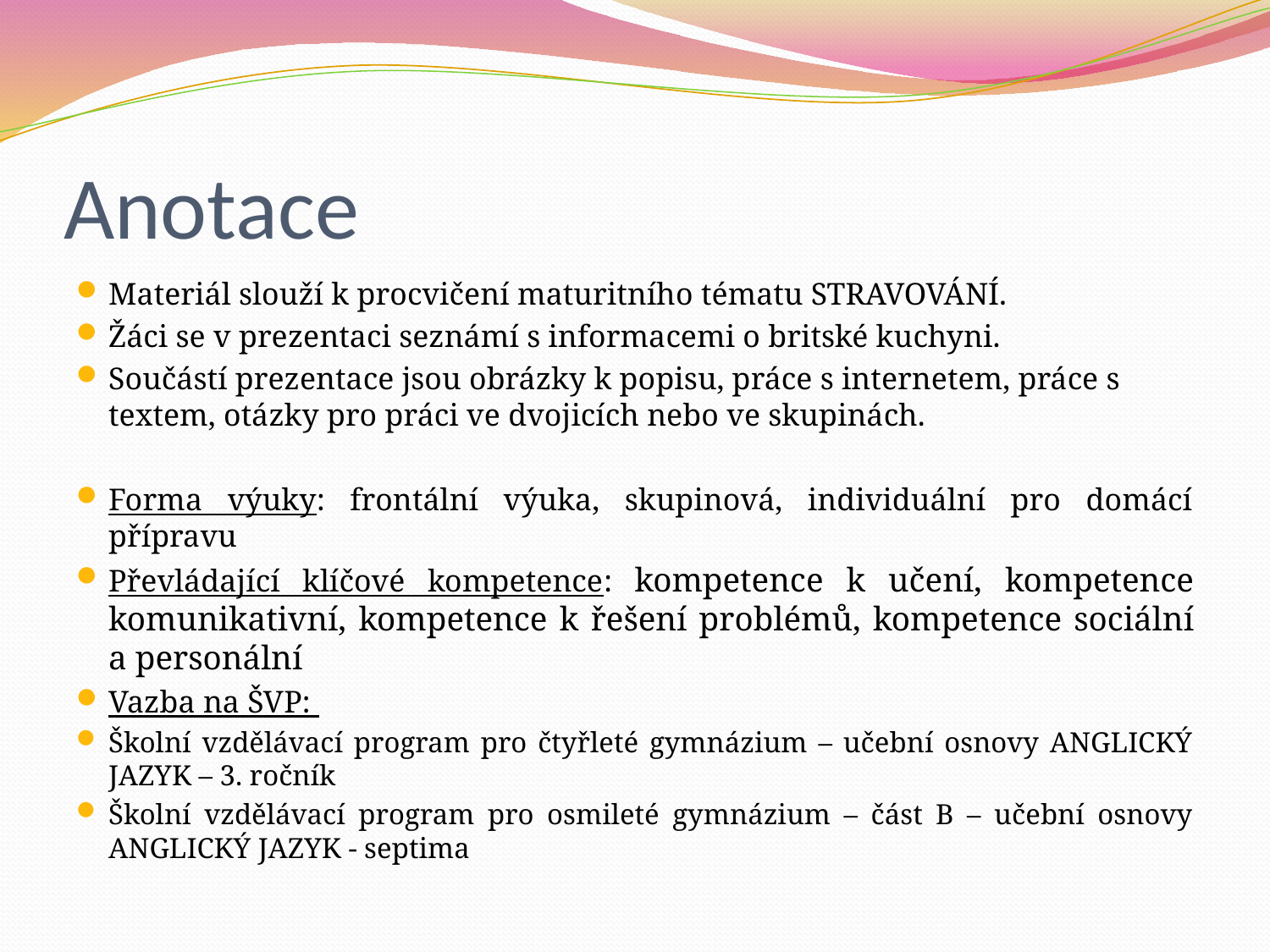

# Anotace
Materiál slouží k procvičení maturitního tématu STRAVOVÁNÍ.
Žáci se v prezentaci seznámí s informacemi o britské kuchyni.
Součástí prezentace jsou obrázky k popisu, práce s internetem, práce s textem, otázky pro práci ve dvojicích nebo ve skupinách.

Forma výuky: frontální výuka, skupinová, individuální pro domácí přípravu
Převládající klíčové kompetence: kompetence k učení, kompetence komunikativní, kompetence k řešení problémů, kompetence sociální a personální
Vazba na ŠVP:
Školní vzdělávací program pro čtyřleté gymnázium – učební osnovy ANGLICKÝ JAZYK – 3. ročník
Školní vzdělávací program pro osmileté gymnázium – část B – učební osnovy ANGLICKÝ JAZYK - septima